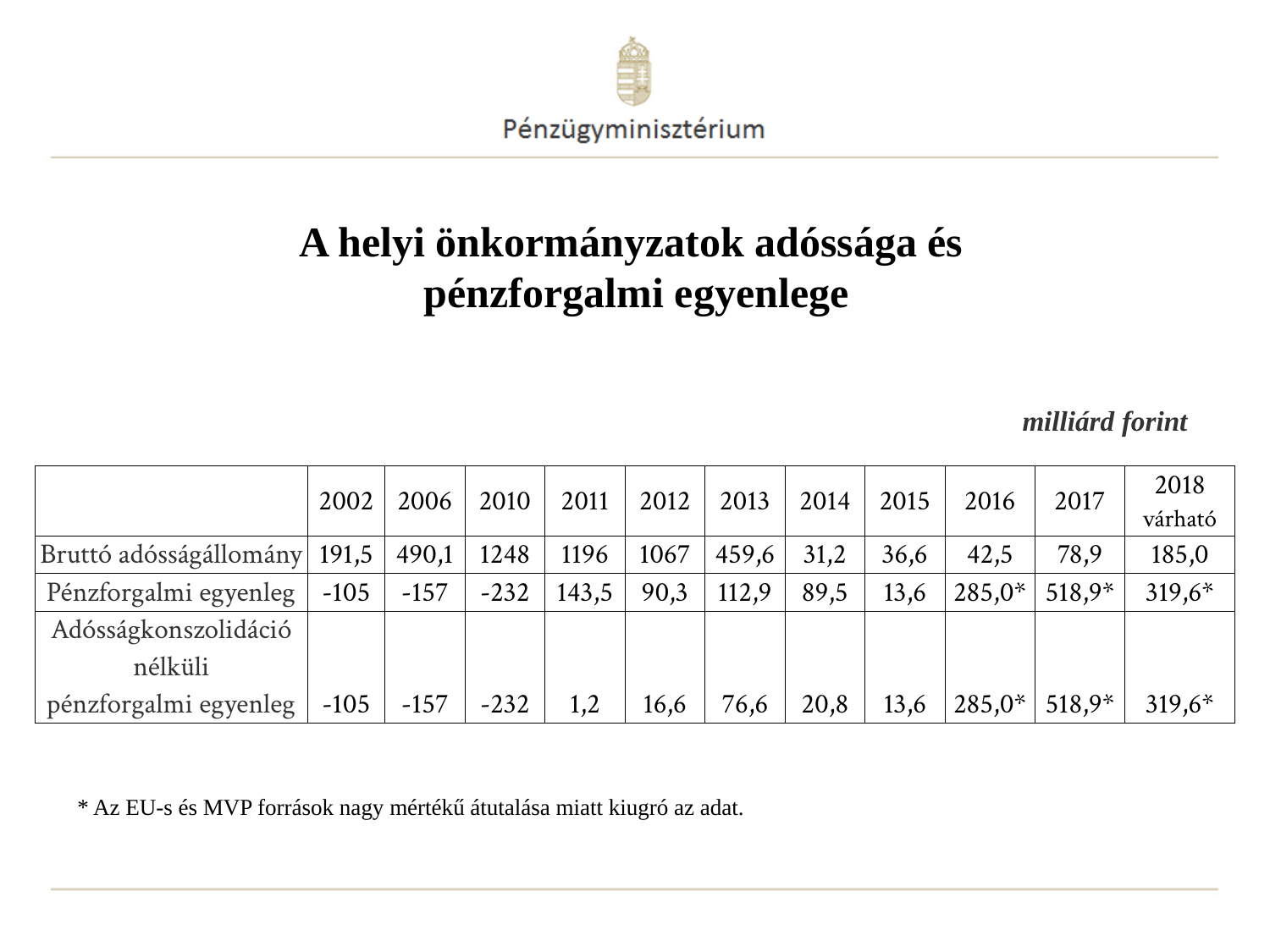

A helyi önkormányzatok adóssága és
pénzforgalmi egyenlege
| milliárd forint |
| --- |
|  | 2002 | 2006 | 2010 | 2011 | 2012 | 2013 | 2014 | 2015 | 2016 | 2017 | 2018 várható |
| --- | --- | --- | --- | --- | --- | --- | --- | --- | --- | --- | --- |
| Bruttó adósságállomány | 191,5 | 490,1 | 1248 | 1196 | 1067 | 459,6 | 31,2 | 36,6 | 42,5 | 78,9 | 185,0 |
| Pénzforgalmi egyenleg | -105 | -157 | -232 | 143,5 | 90,3 | 112,9 | 89,5 | 13,6 | 285,0\* | 518,9\* | 319,6\* |
| Adósságkonszolidáció nélküli | -105 | -157 | -232 | 1,2 | 16,6 | 76,6 | 20,8 | 13,6 | 285,0\* | 518,9\* | 319,6\* |
| pénzforgalmi egyenleg |  |  |  |  |  |  |  |  |  |  |  |
* Az EU-s és MVP források nagy mértékű átutalása miatt kiugró az adat.